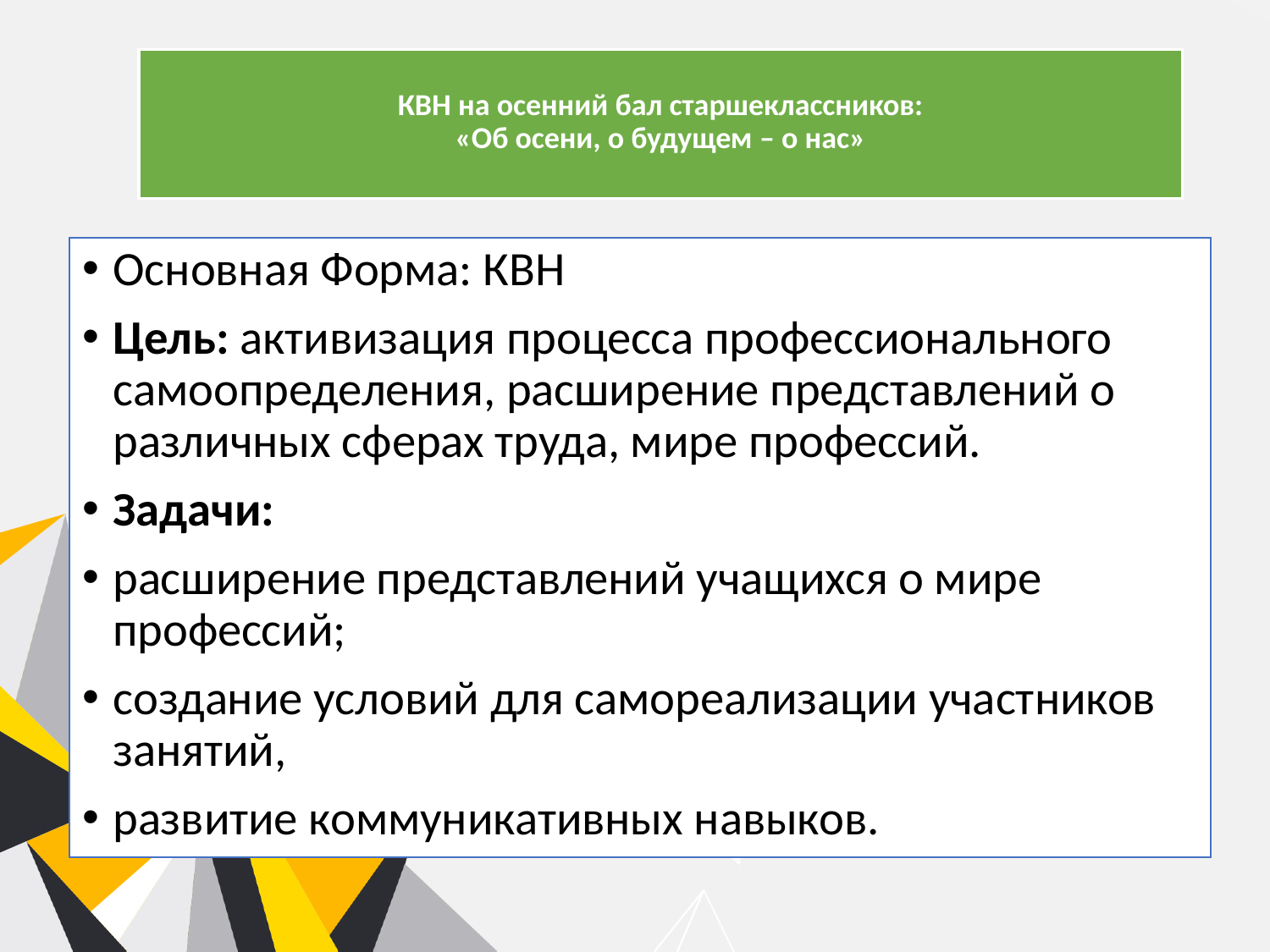

# КВН на осенний бал старшеклассников: «Об осени, о будущем – о нас»
Основная Форма: КВН
Цель: активизация процесса профессионального самоопределения, расширение представлений о различных сферах труда, мире профессий.
Задачи:
расширение представлений учащихся о мире профессий;
создание условий для самореализации участников занятий,
развитие коммуникативных навыков.